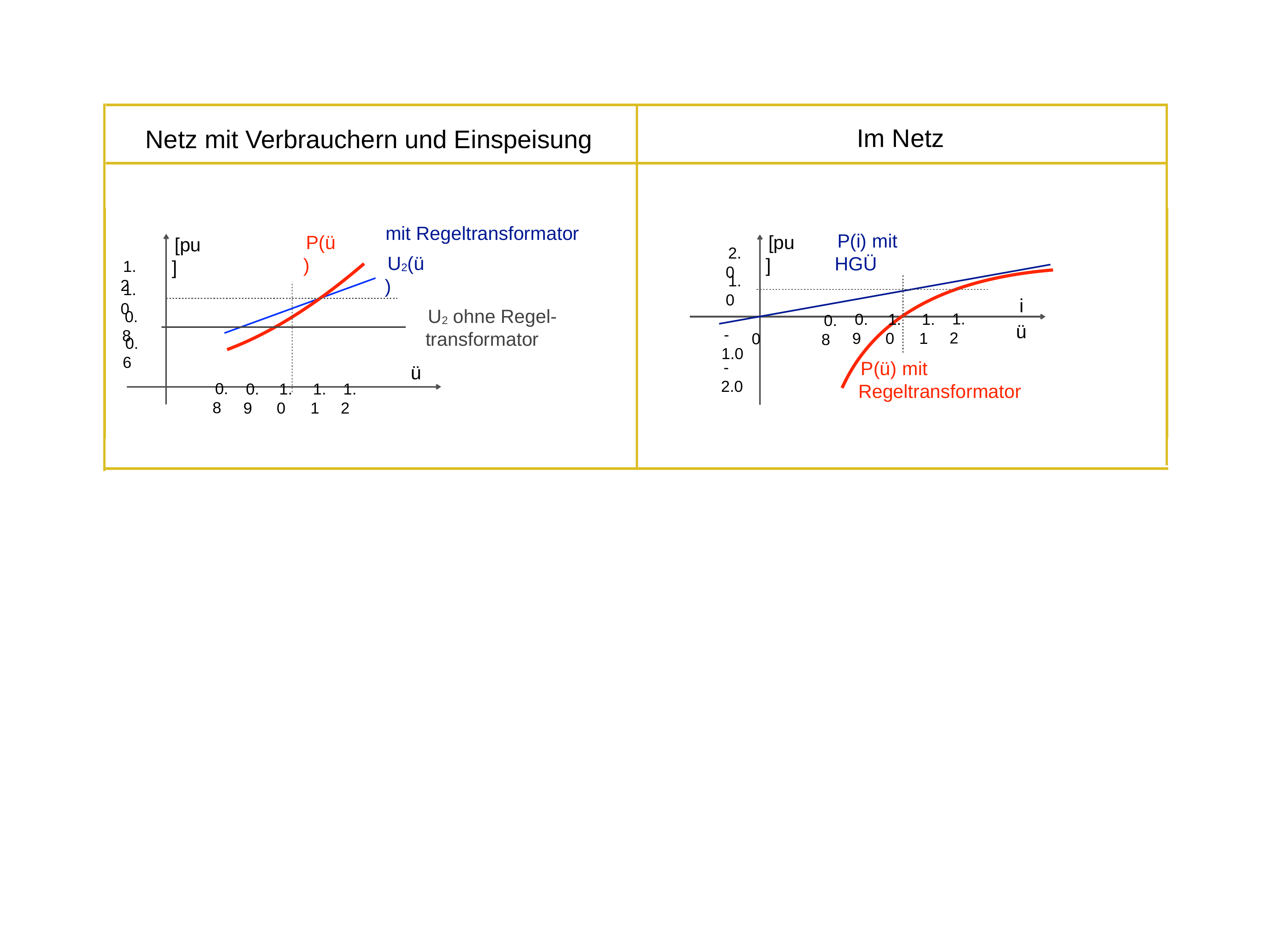

Im Netz
Netz mit Verbrauchern und Einspeisung

mit Regeltransformator

P(i) mit HGÜ

P(ü)
[pu]
[pu]
2.0
U2(ü)
1.2

1.0

1.0
i

U2 ohne Regel-transformator
   0
0.8
1.2
0.9
1.0
1.1
ü
0.8

-1.0
0.6
ü
-2.0
P(ü) mit Regeltransformator
0.8
1.2
0.9
1.0
1.1